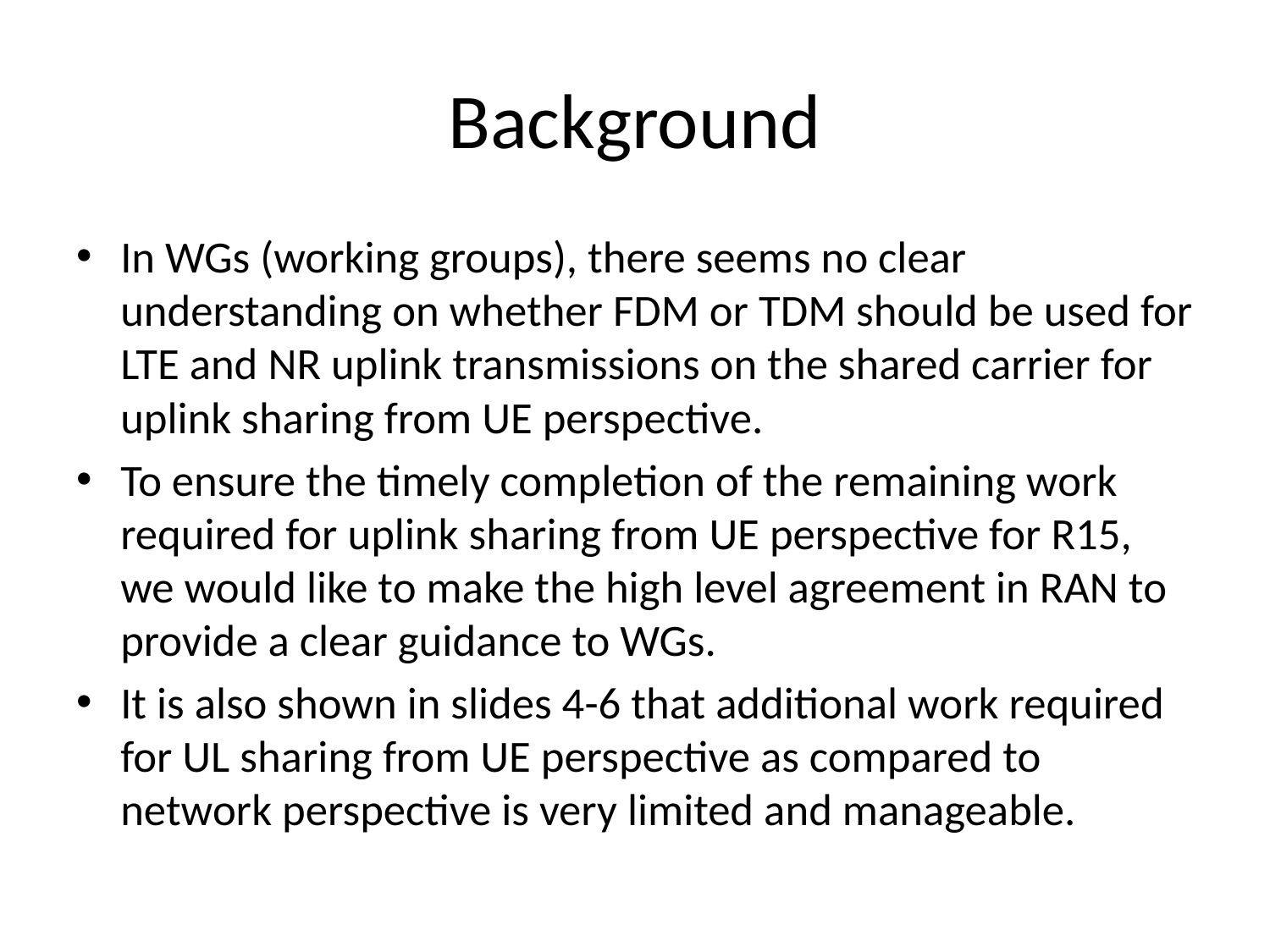

# Background
In WGs (working groups), there seems no clear understanding on whether FDM or TDM should be used for LTE and NR uplink transmissions on the shared carrier for uplink sharing from UE perspective.
To ensure the timely completion of the remaining work required for uplink sharing from UE perspective for R15, we would like to make the high level agreement in RAN to provide a clear guidance to WGs.
It is also shown in slides 4-6 that additional work required for UL sharing from UE perspective as compared to network perspective is very limited and manageable.